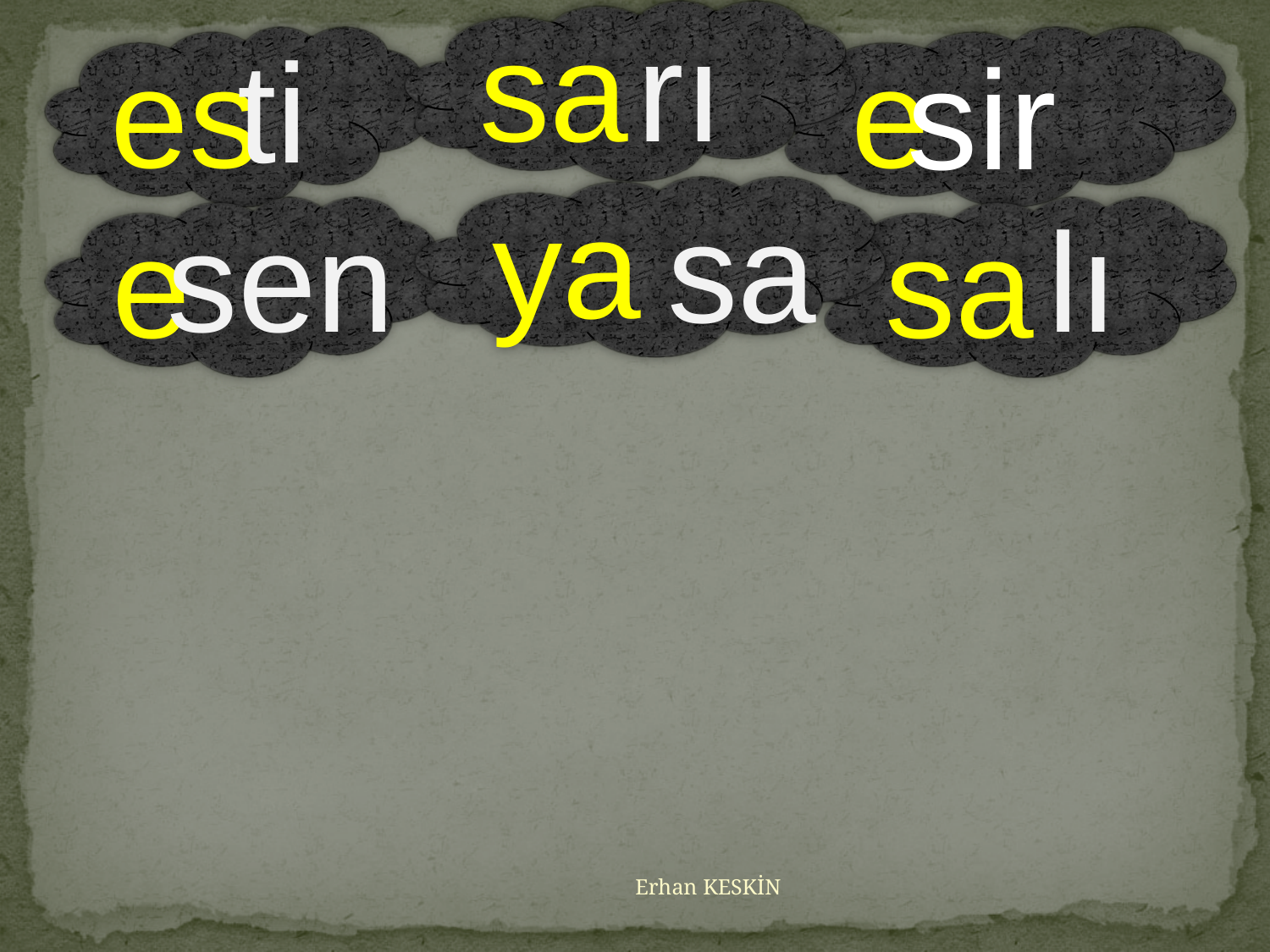

sa
rı
es
ti
e
sir
ya
sa
e
sen
sa
lı
Erhan KESKİN